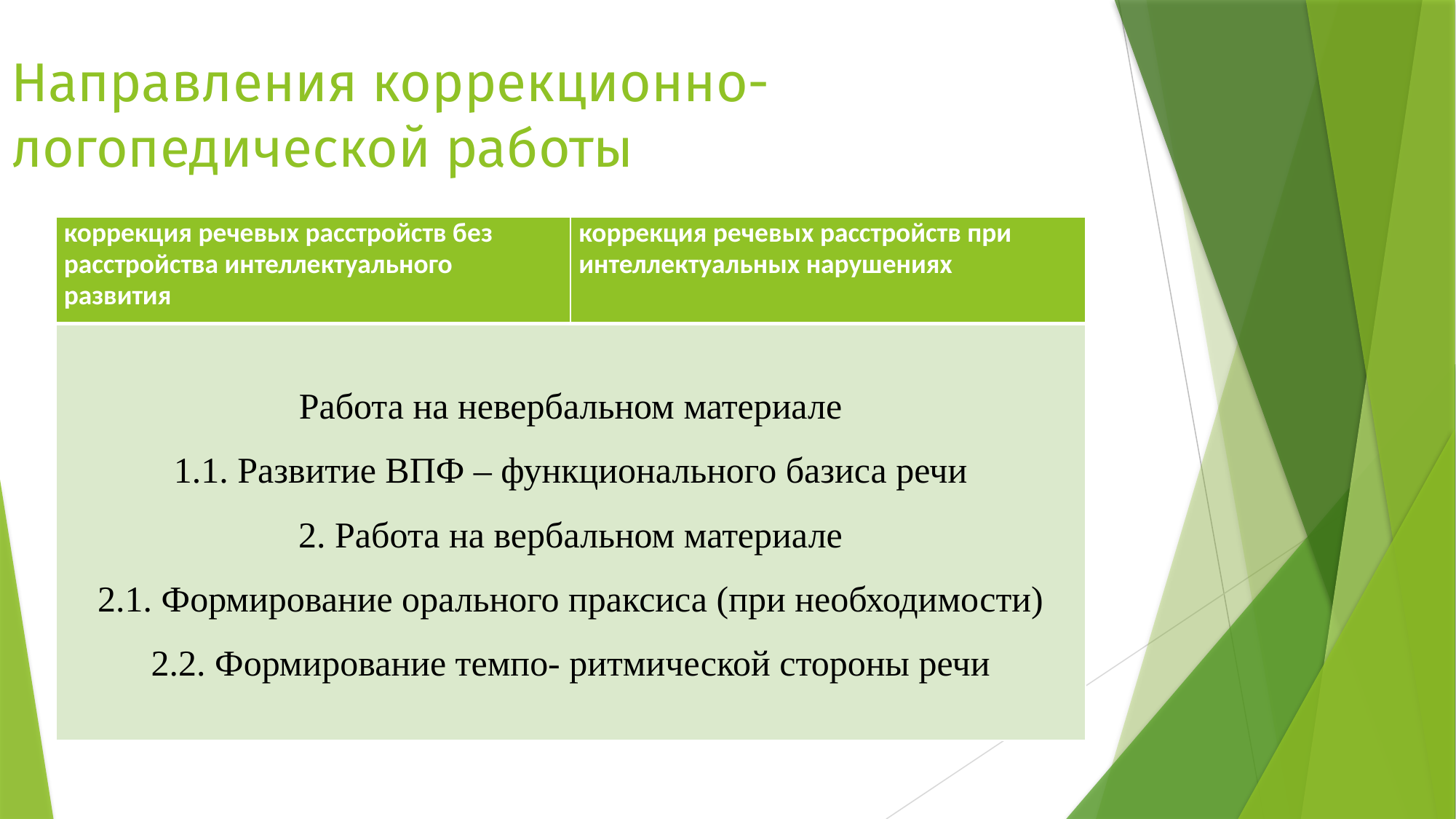

Направления коррекционно-логопедической работы
| коррекция речевых расстройств без расстройства интеллектуального развития | коррекция речевых расстройств при интеллектуальных нарушениях |
| --- | --- |
| Работа на невербальном материале 1.1. Развитие ВПФ – функционального базиса речи 2. Работа на вербальном материале 2.1. Формирование орального праксиса (при необходимости) 2.2. Формирование темпо- ритмической стороны речи |  |